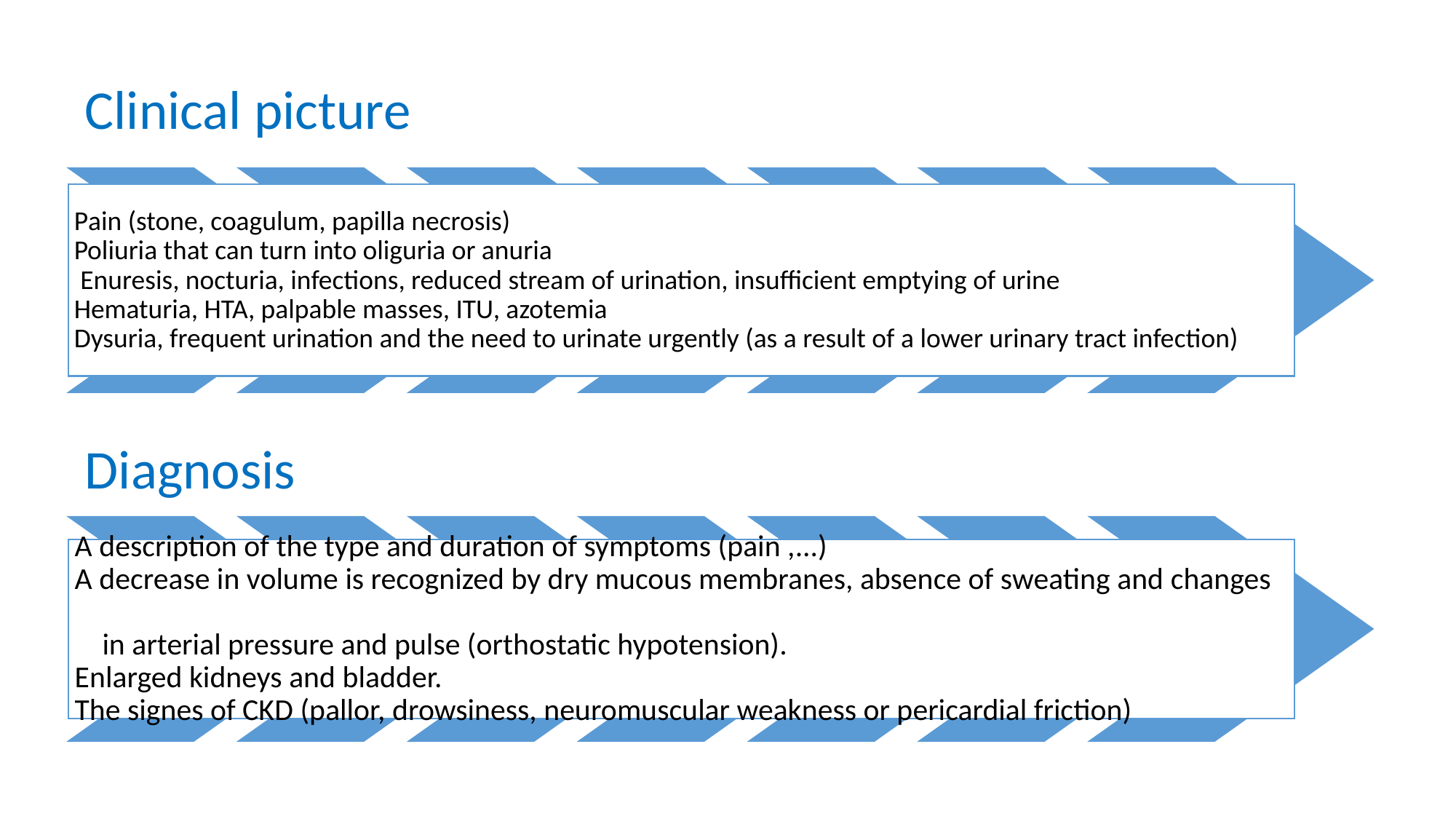

Clinical picture
Pain (stone, coagulum, papilla necrosis)
Poliuria that can turn into oliguria or anuria
 Enuresis, nocturia, infections, reduced stream of urination, insufficient emptying of urine
Hematuria, HTA, palpable masses, ITU, azotemia
Dysuria, frequent urination and the need to urinate urgently (as a result of a lower urinary tract infection)
Diagnosis
A description of the type and duration of symptoms (pain ,...)
A decrease in volume is recognized by dry mucous membranes, absence of sweating and changes
    in arterial pressure and pulse (orthostatic hypotension).
Enlarged kidneys and bladder.
The signes of CKD (pallor, drowsiness, neuromuscular weakness or pericardial friction)